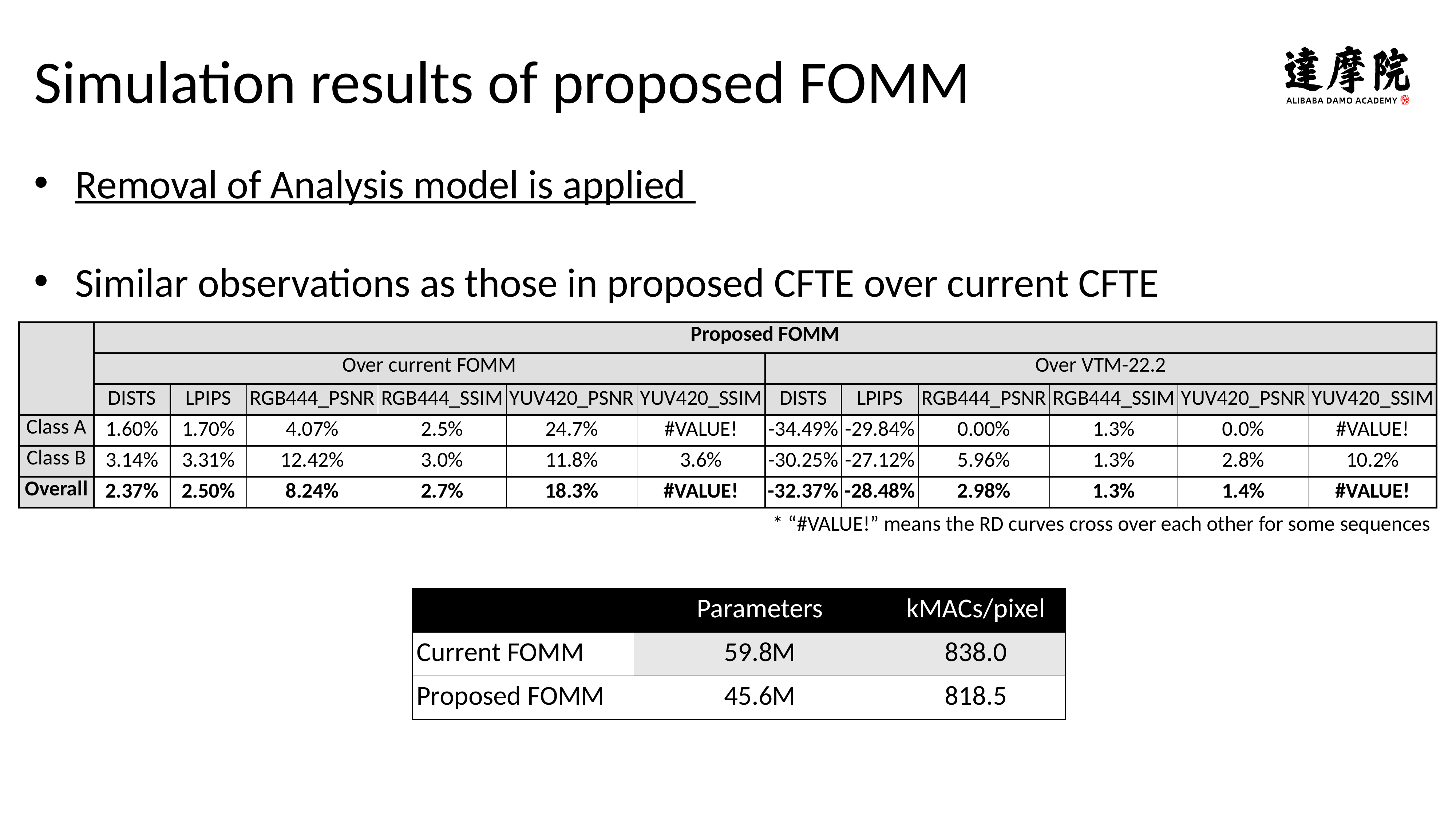

Simulation results of proposed FOMM
Removal of Analysis model is applied

Similar observations as those in proposed CFTE over current CFTE
|  | Proposed FOMM |  |  |  |  |  |  |  |  |  |  |  |
| --- | --- | --- | --- | --- | --- | --- | --- | --- | --- | --- | --- | --- |
|  | Over current FOMM |  |  |  |  |  | Over VTM-22.2 |  |  |  |  |  |
|  | DISTS | LPIPS | RGB444\_PSNR | RGB444\_SSIM | YUV420\_PSNR | YUV420\_SSIM | DISTS | LPIPS | RGB444\_PSNR | RGB444\_SSIM | YUV420\_PSNR | YUV420\_SSIM |
| Class A | 1.60% | 1.70% | 4.07% | 2.5% | 24.7% | #VALUE! | -34.49% | -29.84% | 0.00% | 1.3% | 0.0% | #VALUE! |
| Class B | 3.14% | 3.31% | 12.42% | 3.0% | 11.8% | 3.6% | -30.25% | -27.12% | 5.96% | 1.3% | 2.8% | 10.2% |
| Overall | 2.37% | 2.50% | 8.24% | 2.7% | 18.3% | #VALUE! | -32.37% | -28.48% | 2.98% | 1.3% | 1.4% | #VALUE! |
* “#VALUE!” means the RD curves cross over each other for some sequences
|  | Parameters | kMACs/pixel |
| --- | --- | --- |
| Current FOMM | 59.8M | 838.0 |
| Proposed FOMM | 45.6M | 818.5 |